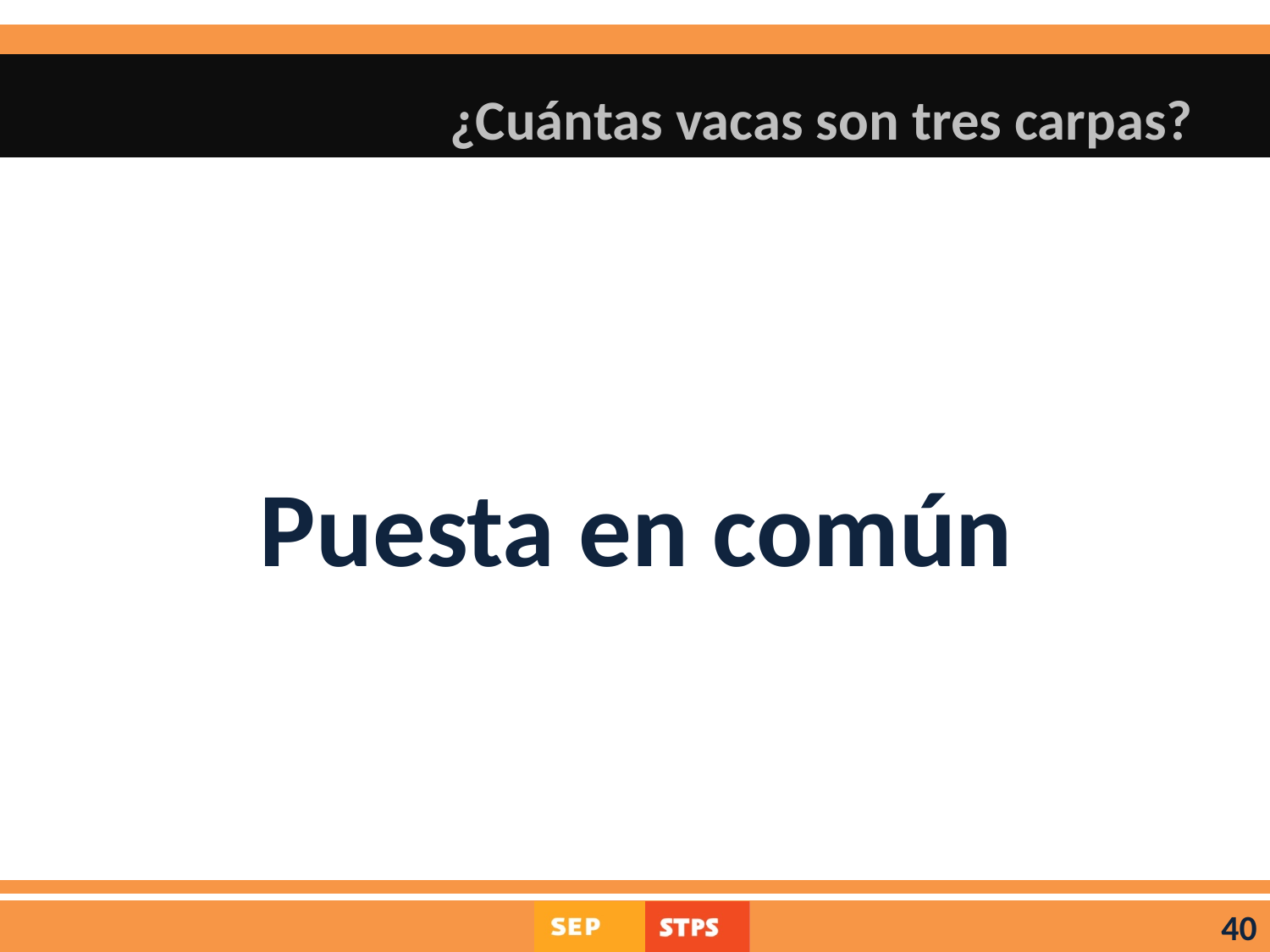

# ¿Cuántas vacas son tres carpas?
Puesta en común

40